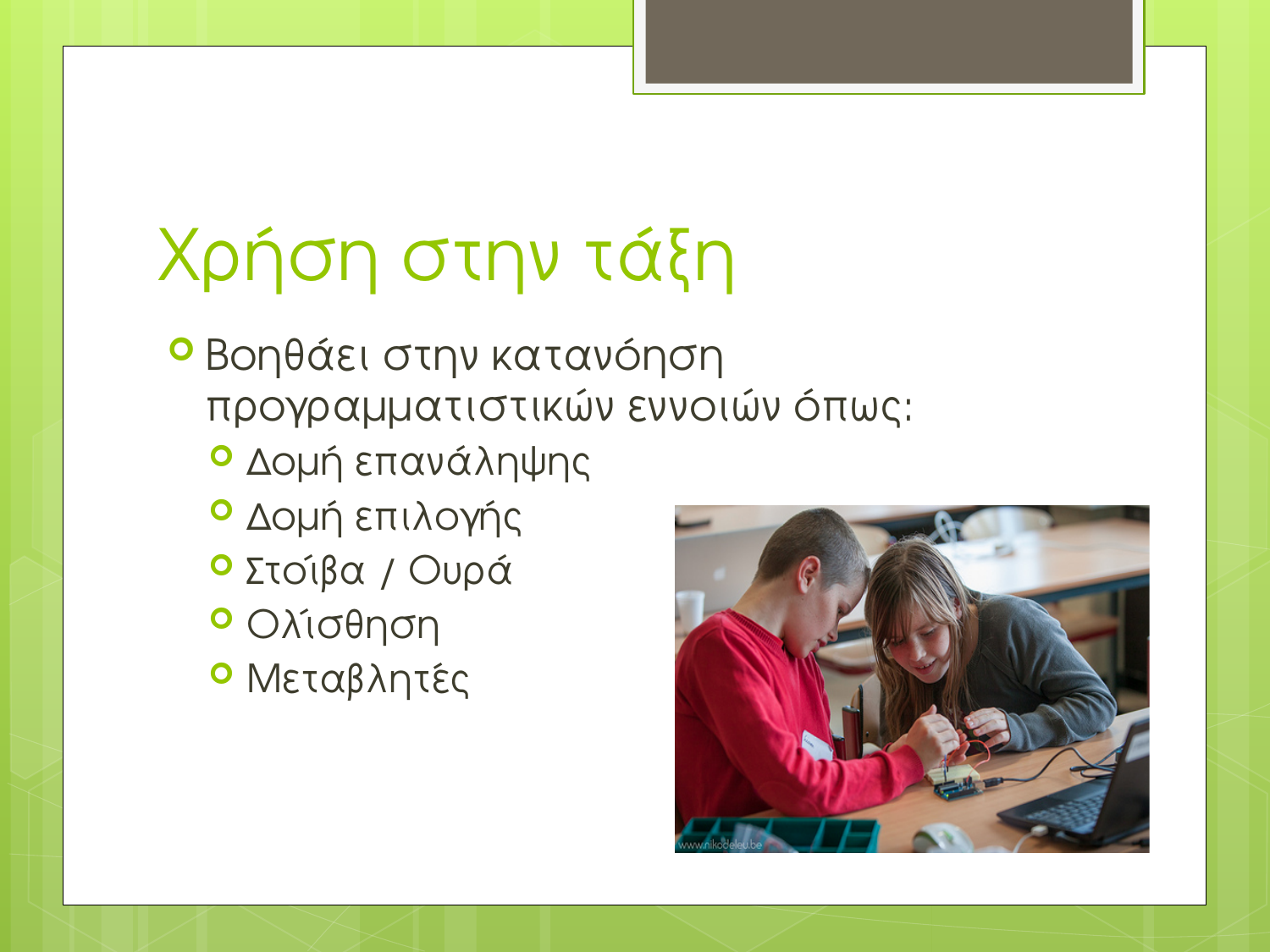

# Χρήση στην τάξη
Βοηθάει στην κατανόηση προγραμματιστικών εννοιών όπως:
Δομή επανάληψης
Δομή επιλογής
Στοίβα / Ουρά
Ολίσθηση
Μεταβλητές